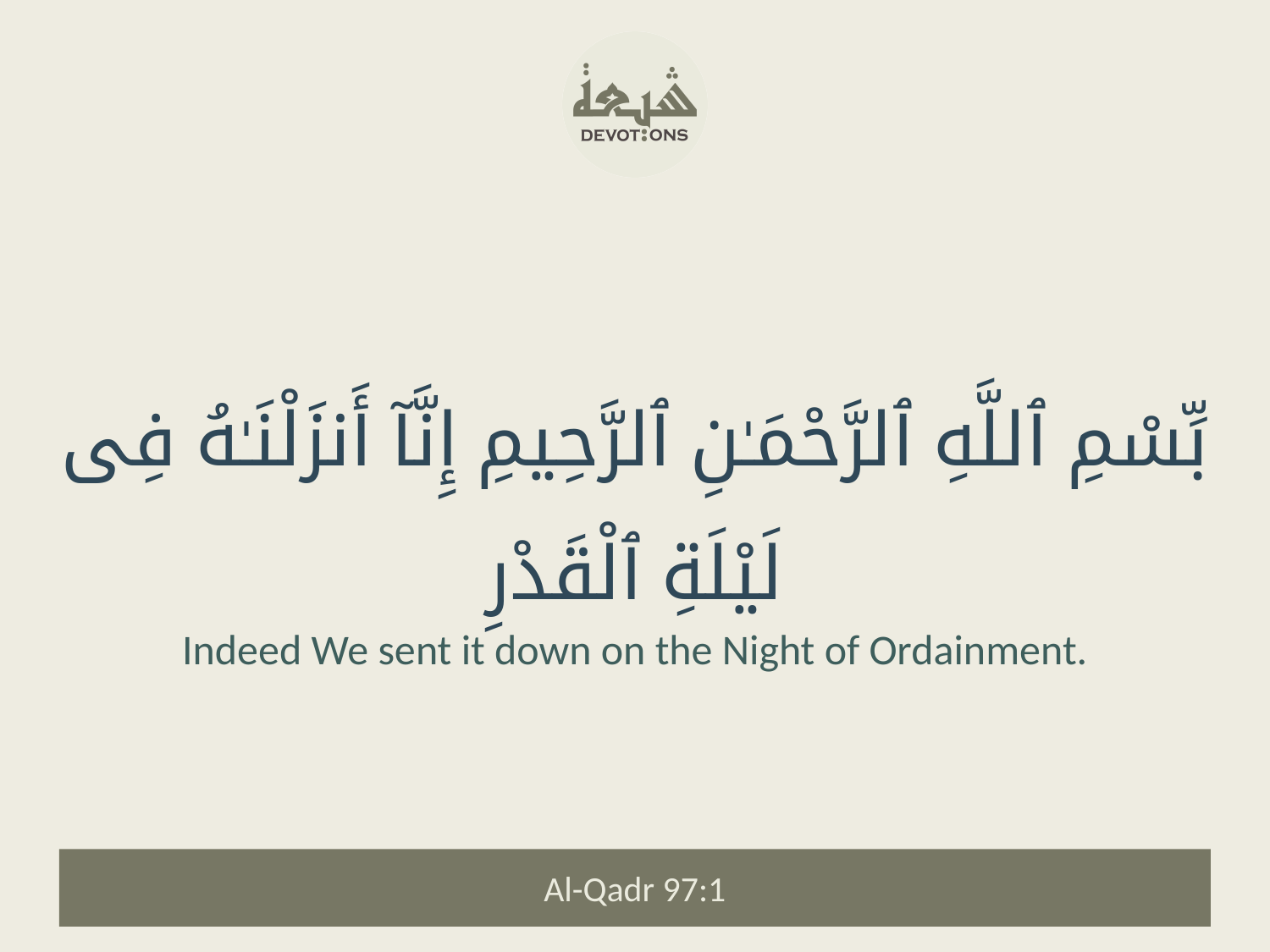

بِّسْمِ ٱللَّهِ ٱلرَّحْمَـٰنِ ٱلرَّحِيمِ إِنَّآ أَنزَلْنَـٰهُ فِى لَيْلَةِ ٱلْقَدْرِ
Indeed We sent it down on the Night of Ordainment.
Al-Qadr 97:1